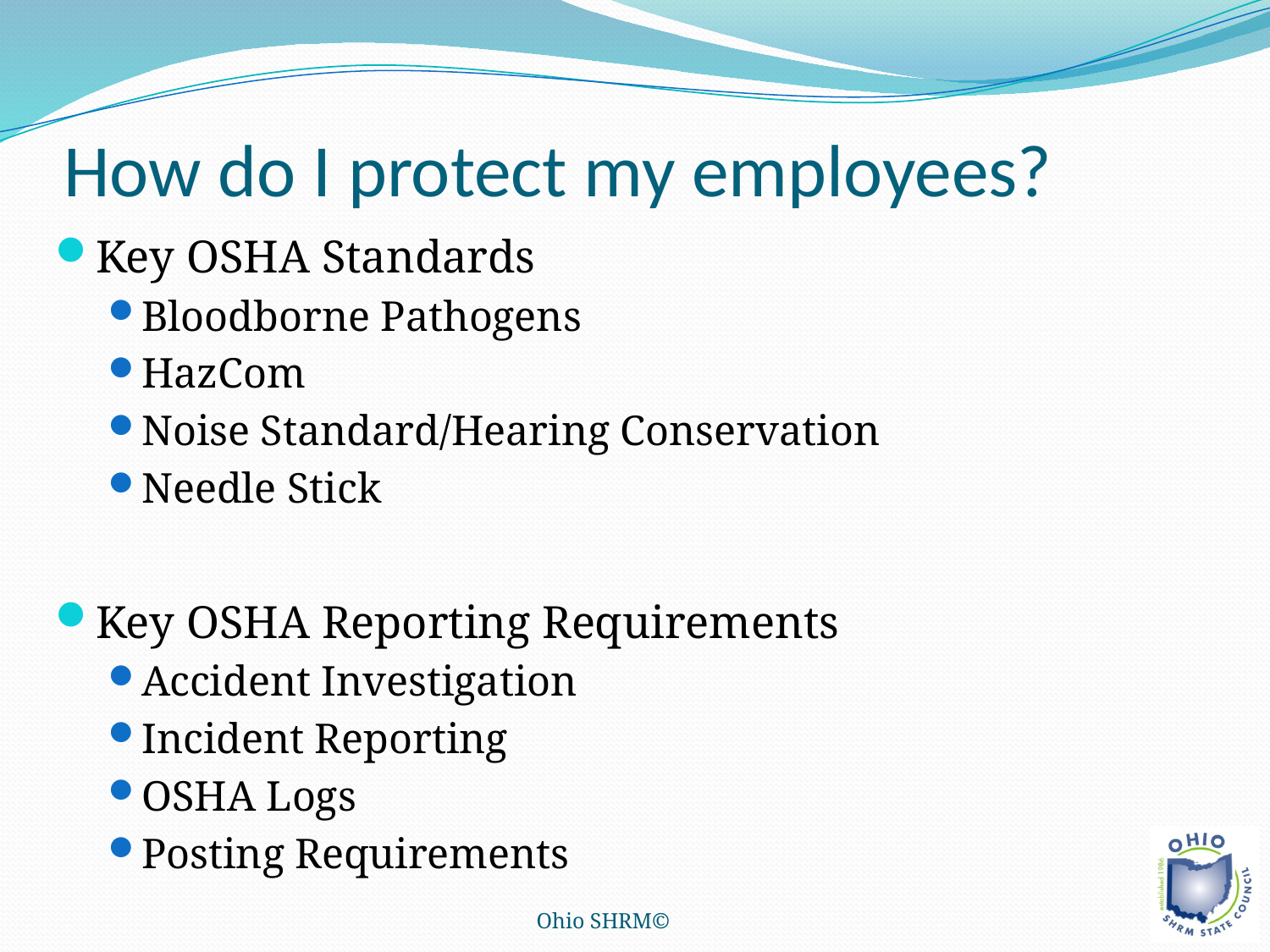

# How do I protect my employees?
Key OSHA Standards
Bloodborne Pathogens
HazCom
Noise Standard/Hearing Conservation
Needle Stick

Key OSHA Reporting Requirements
Accident Investigation
Incident Reporting
OSHA Logs
Posting Requirements
Ohio SHRM©